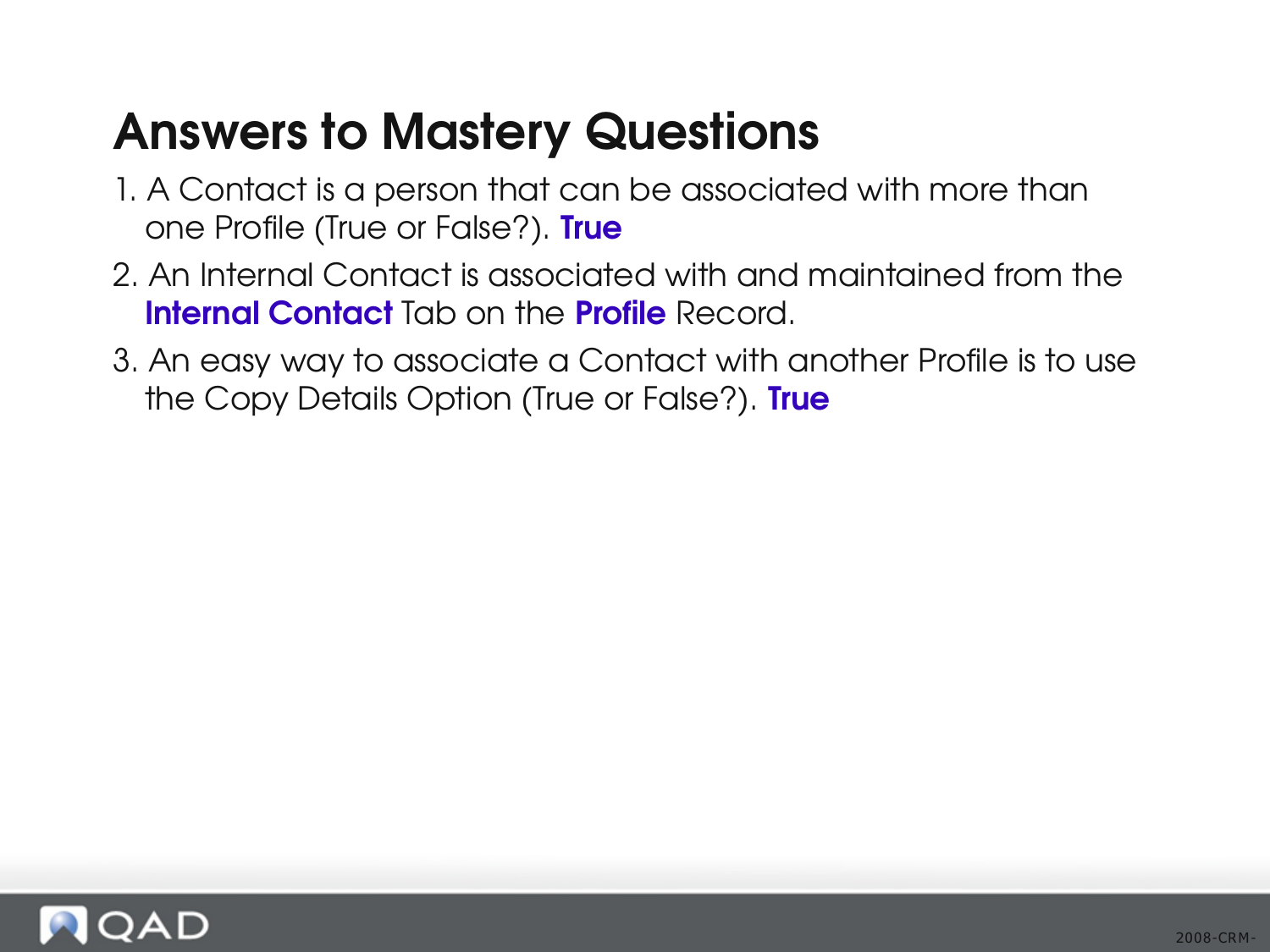

Answers to Mastery Questions
1. A Contact is a person that can be associated with more than one Profile (True or False?). True
2. An Internal Contact is associated with and maintained from the Internal Contact Tab on the Profile Record.
3. An easy way to associate a Contact with another Profile is to use the Copy Details Option (True or False?). True
2008-CRM-